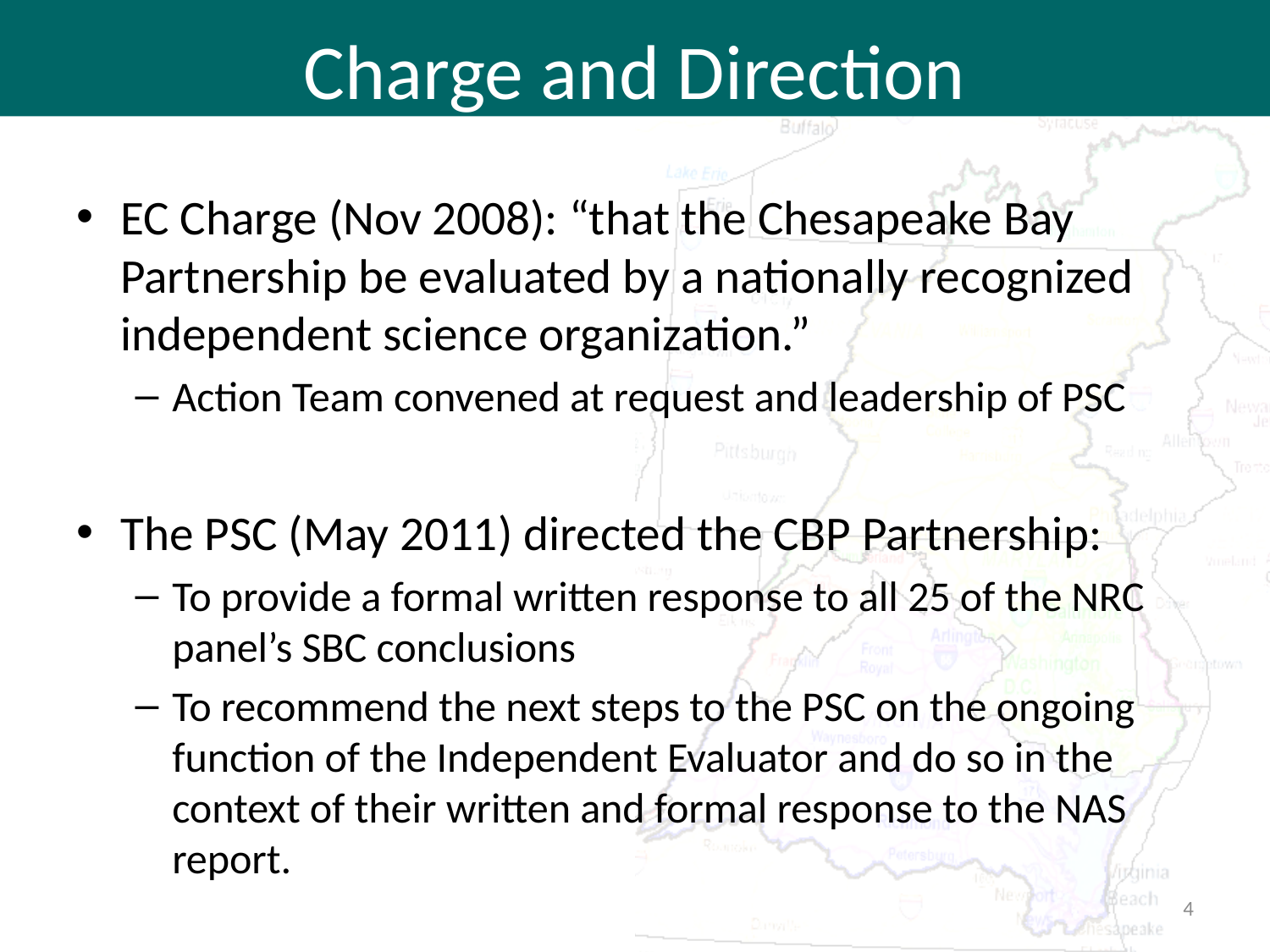

# Charge and Direction
EC Charge (Nov 2008): “that the Chesapeake Bay Partnership be evaluated by a nationally recognized independent science organization.”
Action Team convened at request and leadership of PSC

The PSC (May 2011) directed the CBP Partnership:
To provide a formal written response to all 25 of the NRC panel’s SBC conclusions
To recommend the next steps to the PSC on the ongoing function of the Independent Evaluator and do so in the context of their written and formal response to the NAS report.

4